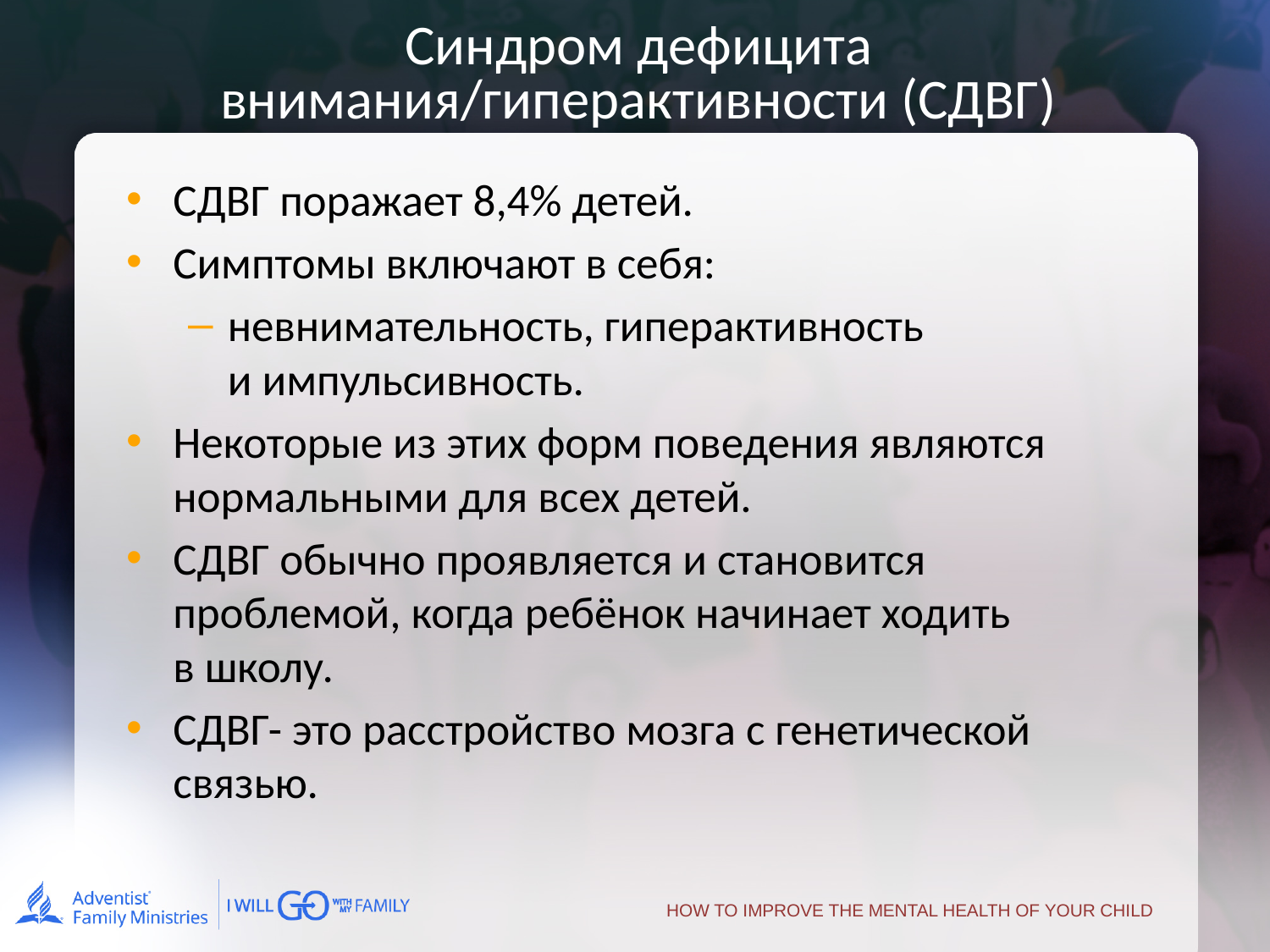

# Синдром дефицита внимания/гиперактивности (СДВГ)
СДВГ поражает 8,4% детей.
Симптомы включают в себя:
невнимательность, гиперактивность
и импульсивность.
Некоторые из этих форм поведения являются нормальными для всех детей.
СДВГ обычно проявляется и становится проблемой, когда ребёнок начинает ходить
в школу.
СДВГ- это расстройство мозга с генетической связью.